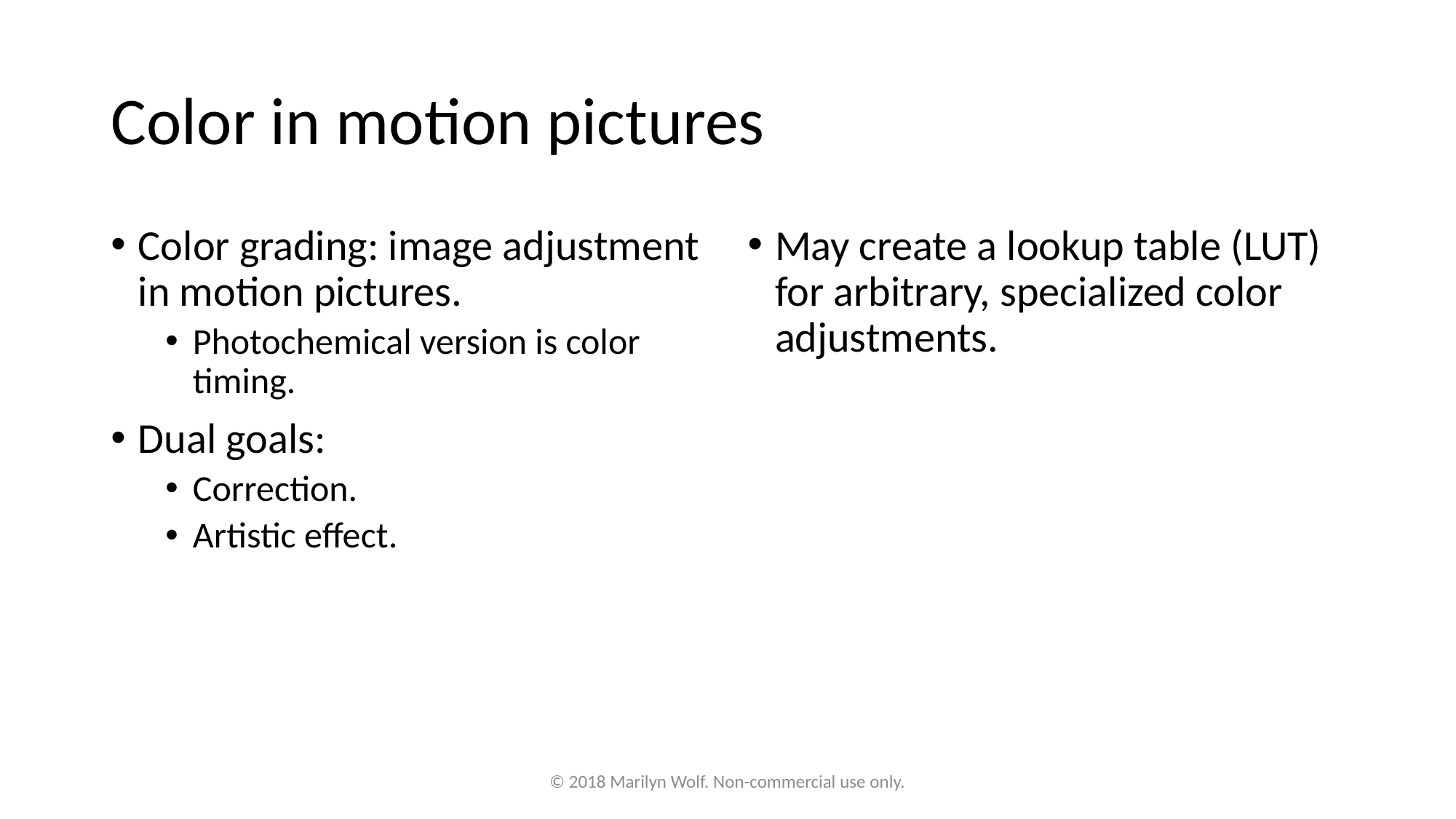

# Color in motion pictures
Color grading: image adjustment in motion pictures.
Photochemical version is color timing.
Dual goals:
Correction.
Artistic effect.
May create a lookup table (LUT) for arbitrary, specialized color adjustments.
© 2018 Marilyn Wolf. Non-commercial use only.